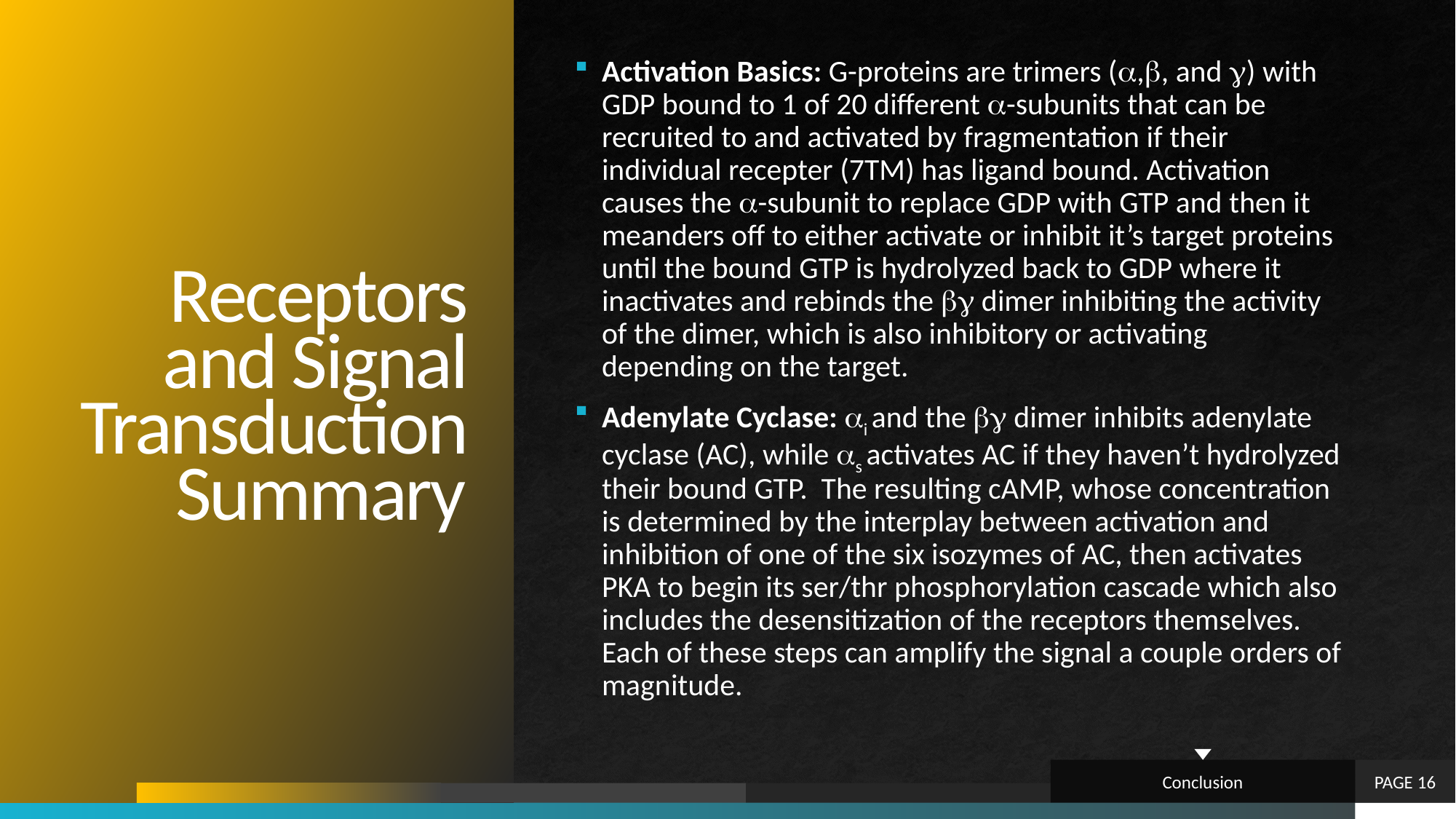

# Receptors and Signal Transduction Summary
Activation Basics: G-proteins are trimers (α,β, and γ) with GDP bound to 1 of 20 different α-subunits that can be recruited to and activated by fragmentation if their individual recepter (7TM) has ligand bound. Activation causes the α-subunit to replace GDP with GTP and then it meanders off to either activate or inhibit it’s target proteins until the bound GTP is hydrolyzed back to GDP where it inactivates and rebinds the βγ dimer inhibiting the activity of the dimer, which is also inhibitory or activating depending on the target.
Adenylate Cyclase: αi and the βγ dimer inhibits adenylate cyclase (AC), while αs activates AC if they haven’t hydrolyzed their bound GTP.  The resulting cAMP, whose concentration is determined by the interplay between activation and inhibition of one of the six isozymes of AC, then activates PKA to begin its ser/thr phosphorylation cascade which also includes the desensitization of the receptors themselves. Each of these steps can amplify the signal a couple orders of magnitude.

Conclusion
PAGE 16